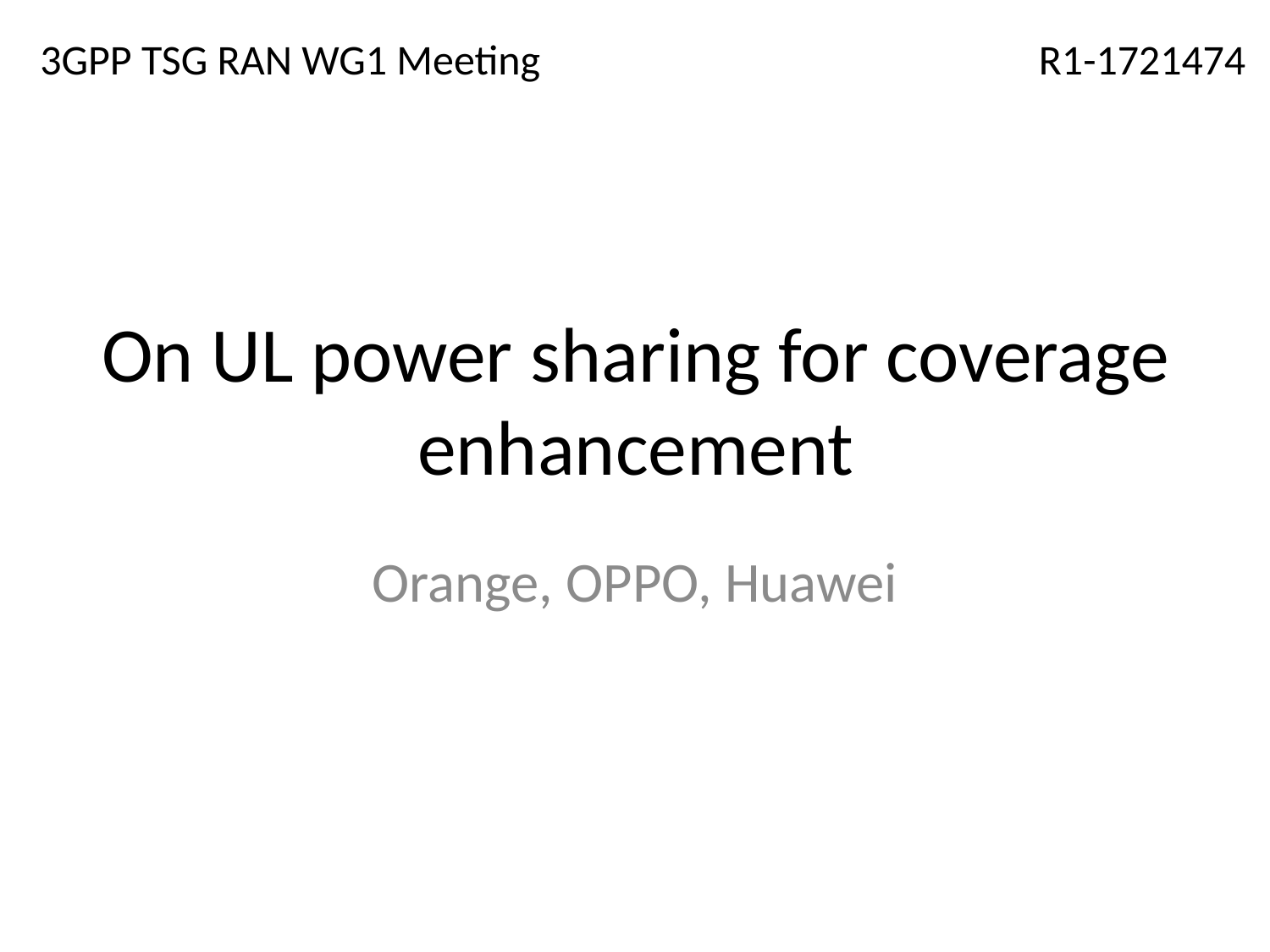

3GPP TSG RAN WG1 Meeting
R1-1721474
# On UL power sharing for coverage enhancement
Orange, OPPO, Huawei